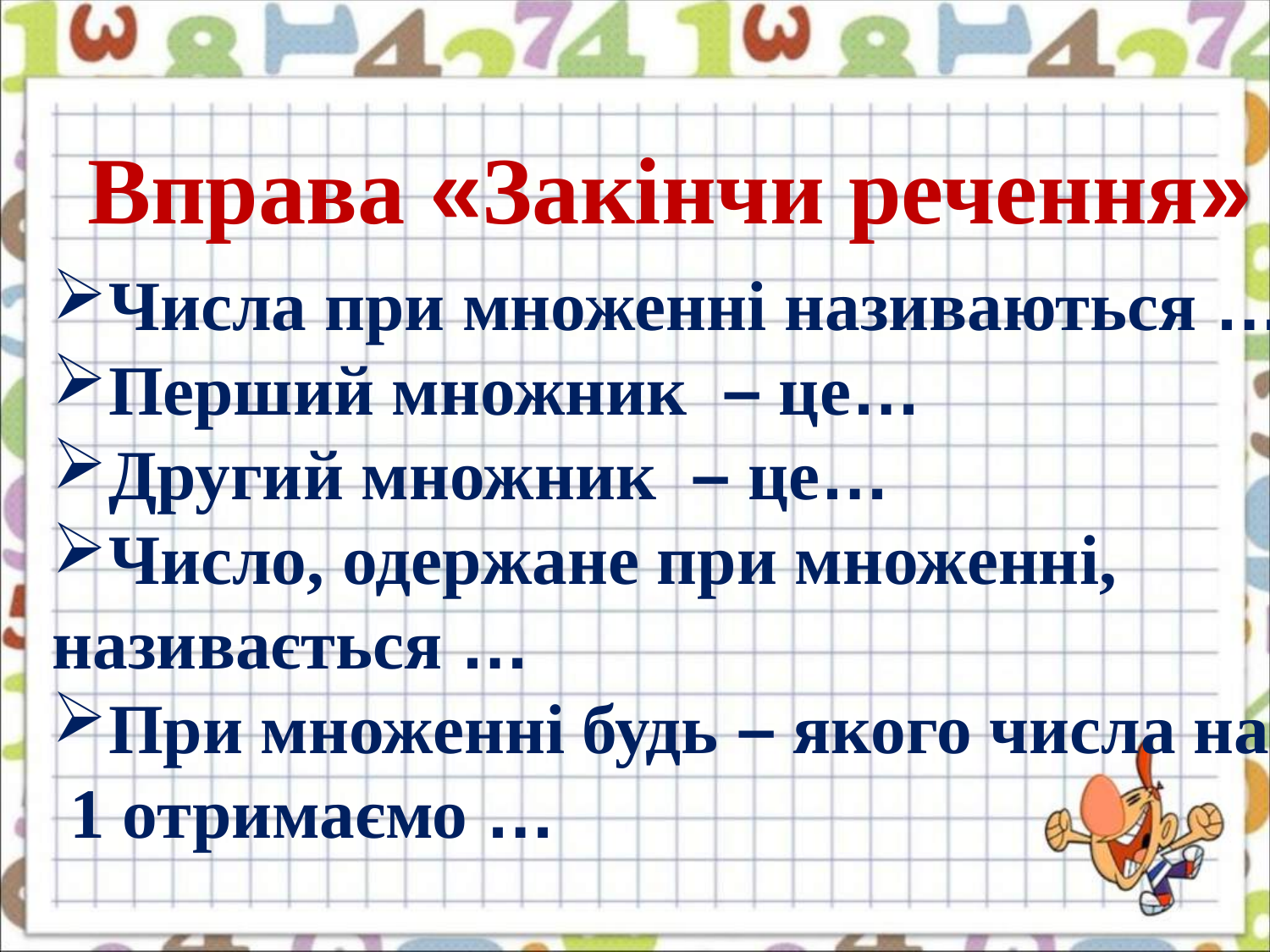

Вправа «Закінчи речення»

Числа при множенні називаються …
Перший множник  – це…
Другий множник  – це…
Число, одержане при множенні, називається …
При множенні будь – якого числа на
 1 отримаємо …